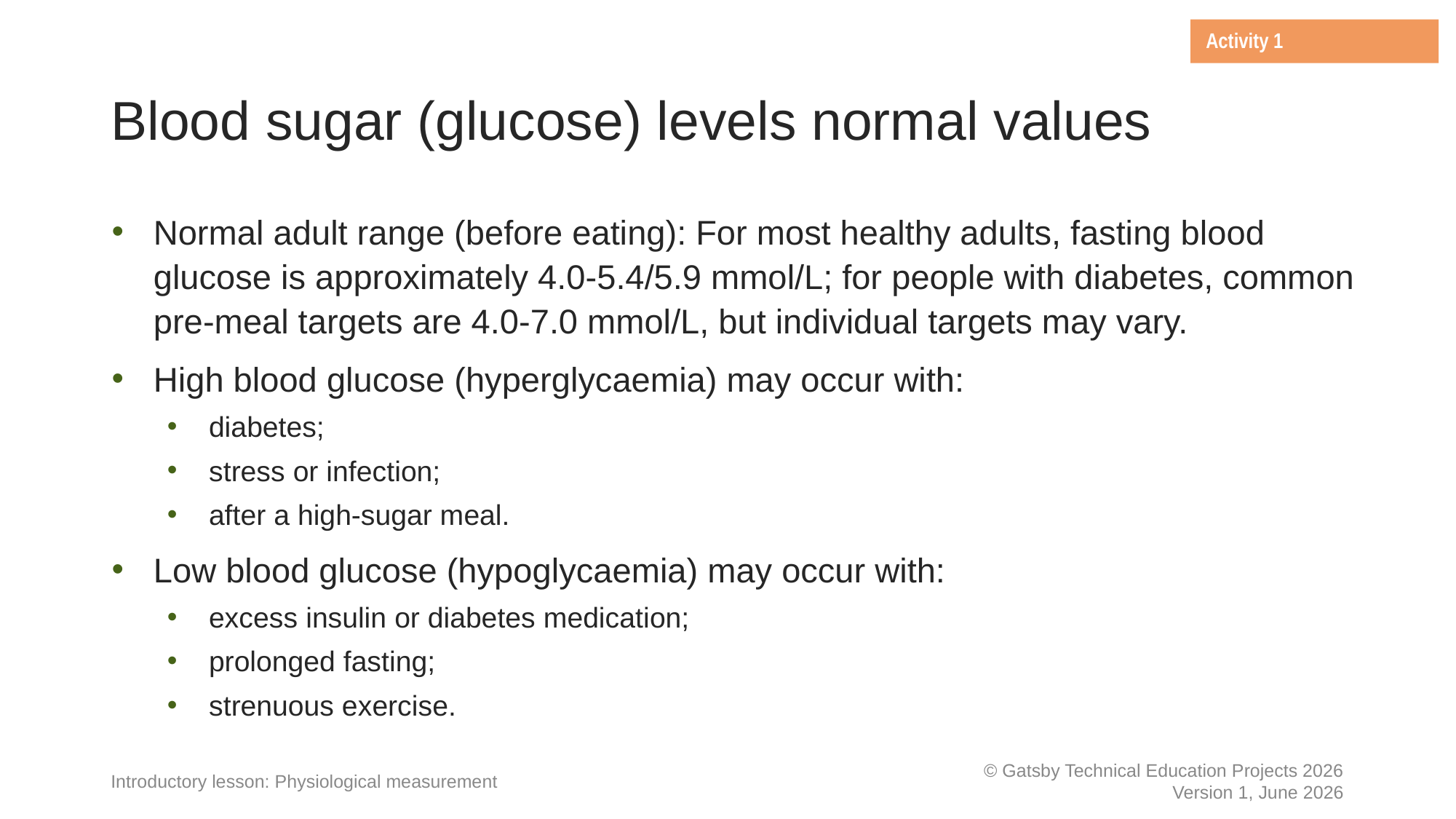

Activity 1
Blood sugar (glucose) levels normal values
Normal adult range (before eating): For most healthy adults, fasting blood glucose is approximately 4.0-5.4/5.9 mmol/L; for people with diabetes, common pre-meal targets are 4.0-7.0 mmol/L, but individual targets may vary.
High blood glucose (hyperglycaemia) may occur with:
diabetes;
stress or infection;
after a high-sugar meal.
Low blood glucose (hypoglycaemia) may occur with:
excess insulin or diabetes medication;
prolonged fasting;
strenuous exercise.